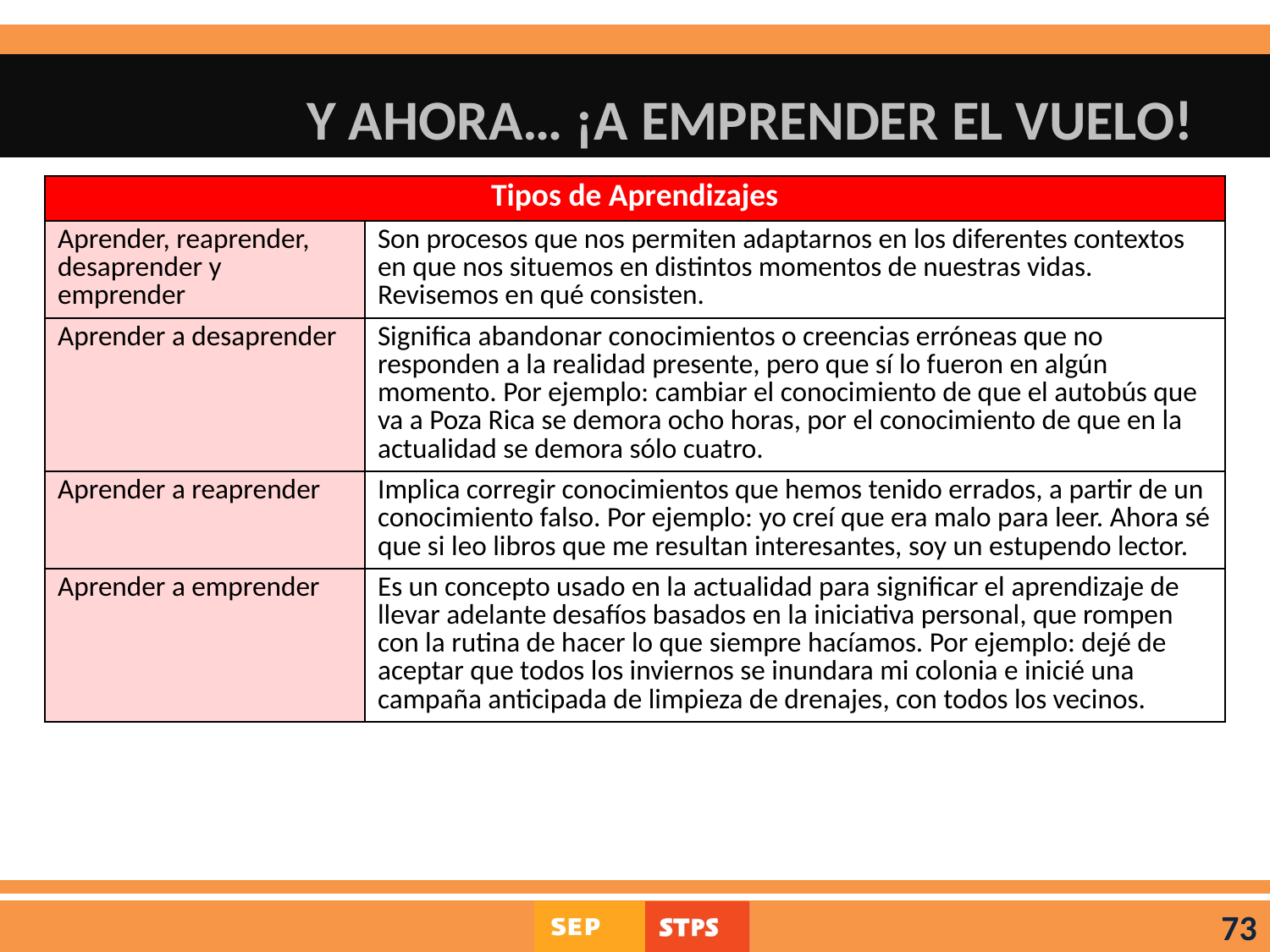

# Y AHORA… ¡A EMPRENDER EL VUELO!
| Tipos de Aprendizajes |  |
| --- | --- |
| Aprender, reaprender, desaprender y emprender | Son procesos que nos permiten adaptarnos en los diferentes contextos en que nos situemos en distintos momentos de nuestras vidas. Revisemos en qué consisten. |
| Aprender a desaprender | Significa abandonar conocimientos o creencias erróneas que no responden a la realidad presente, pero que sí lo fueron en algún momento. Por ejemplo: cambiar el conocimiento de que el autobús que va a Poza Rica se demora ocho horas, por el conocimiento de que en la actualidad se demora sólo cuatro. |
| Aprender a reaprender | Implica corregir conocimientos que hemos tenido errados, a partir de un conocimiento falso. Por ejemplo: yo creí que era malo para leer. Ahora sé que si leo libros que me resultan interesantes, soy un estupendo lector. |
| Aprender a emprender | Es un concepto usado en la actualidad para significar el aprendizaje de llevar adelante desafíos basados en la iniciativa personal, que rompen con la rutina de hacer lo que siempre hacíamos. Por ejemplo: dejé de aceptar que todos los inviernos se inundara mi colonia e inicié una campaña anticipada de limpieza de drenajes, con todos los vecinos. |
73